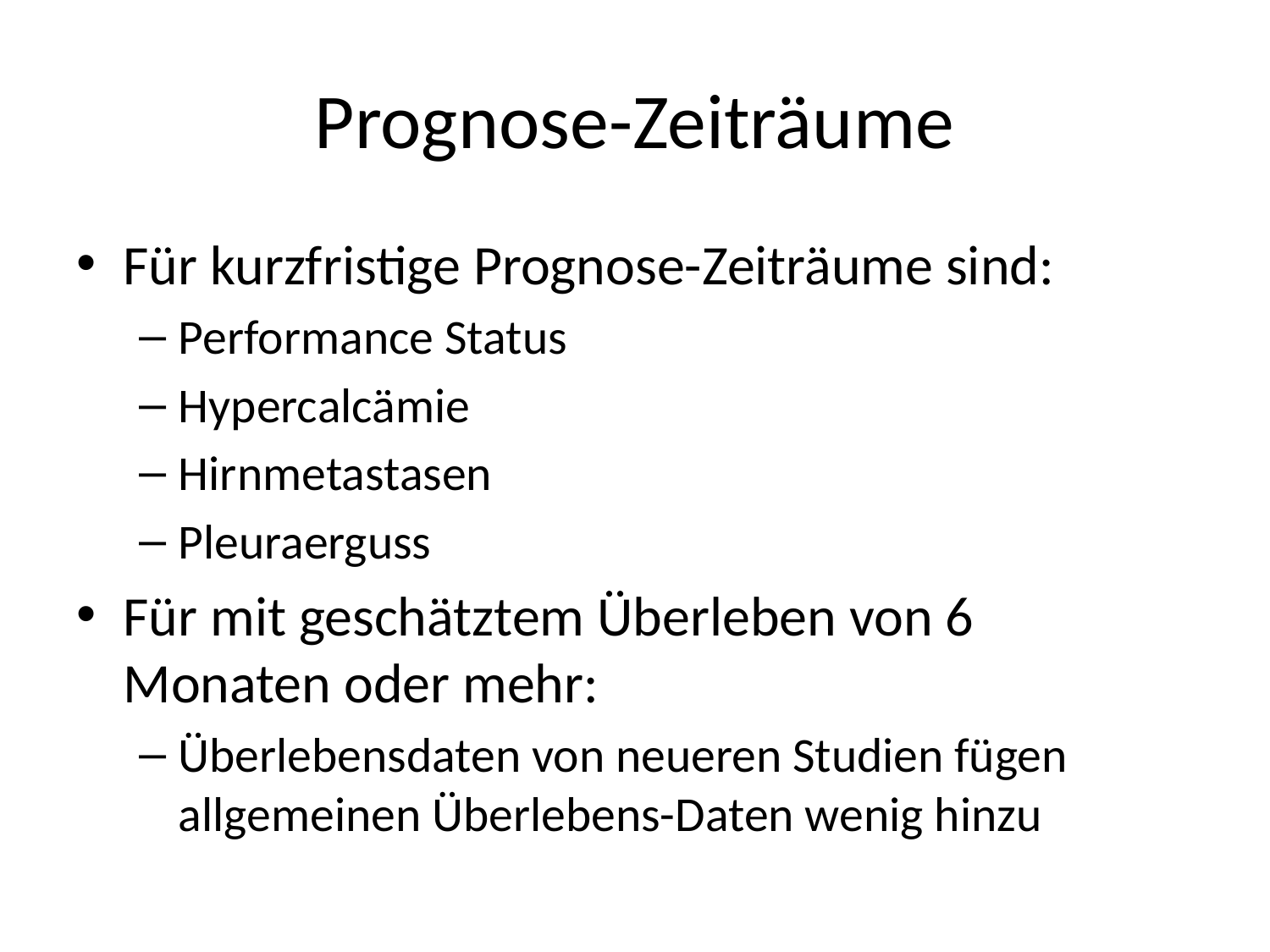

# Prognose-Zeiträume
Für kurzfristige Prognose-Zeiträume sind:
Performance Status
Hypercalcämie
Hirnmetastasen
Pleuraerguss
Für mit geschätztem Überleben von 6 Monaten oder mehr:
Überlebensdaten von neueren Studien fügen allgemeinen Überlebens-Daten wenig hinzu